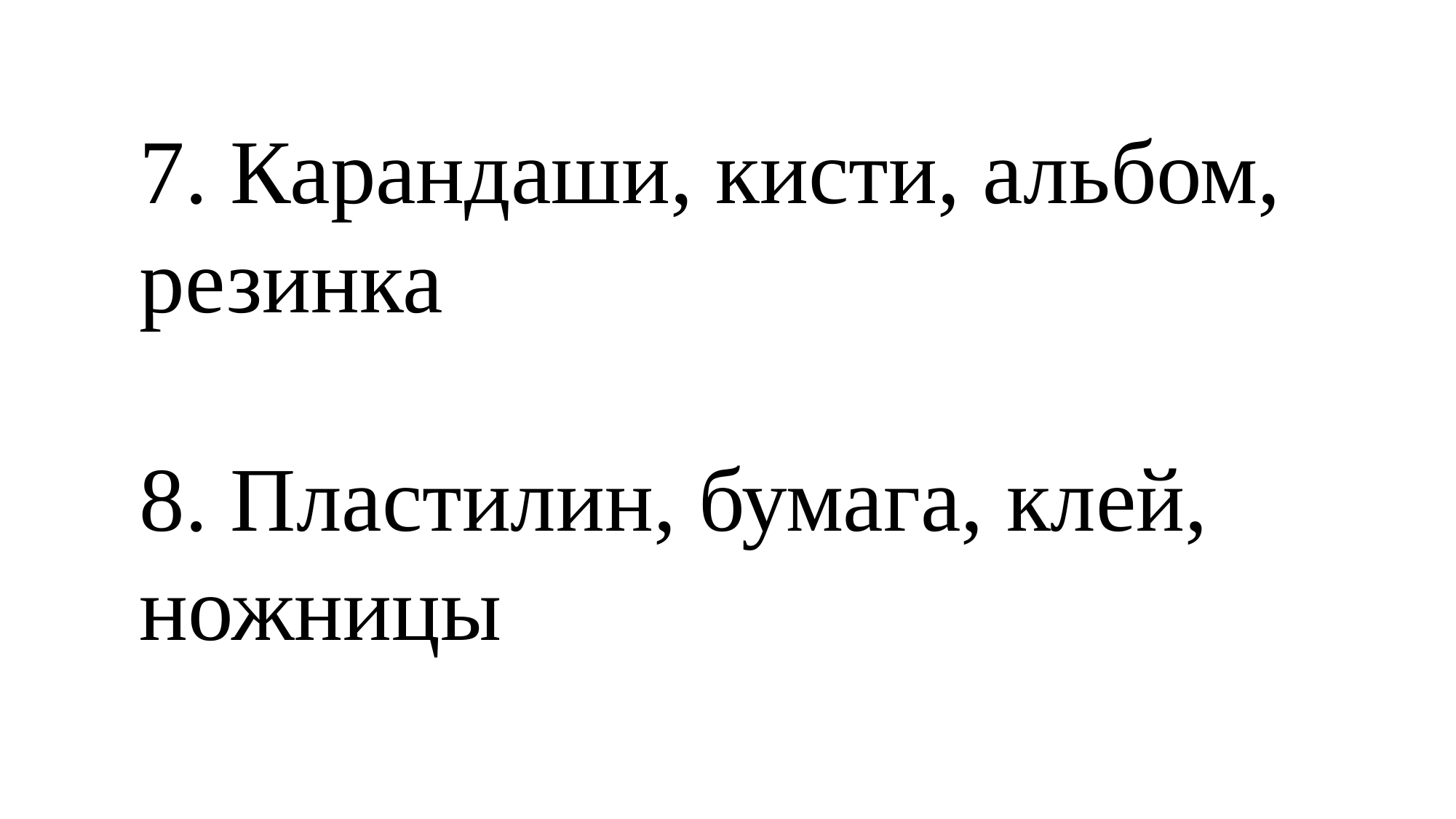

7. Карандаши, кисти, альбом, резинка

8. Пластилин, бумага, клей, ножницы